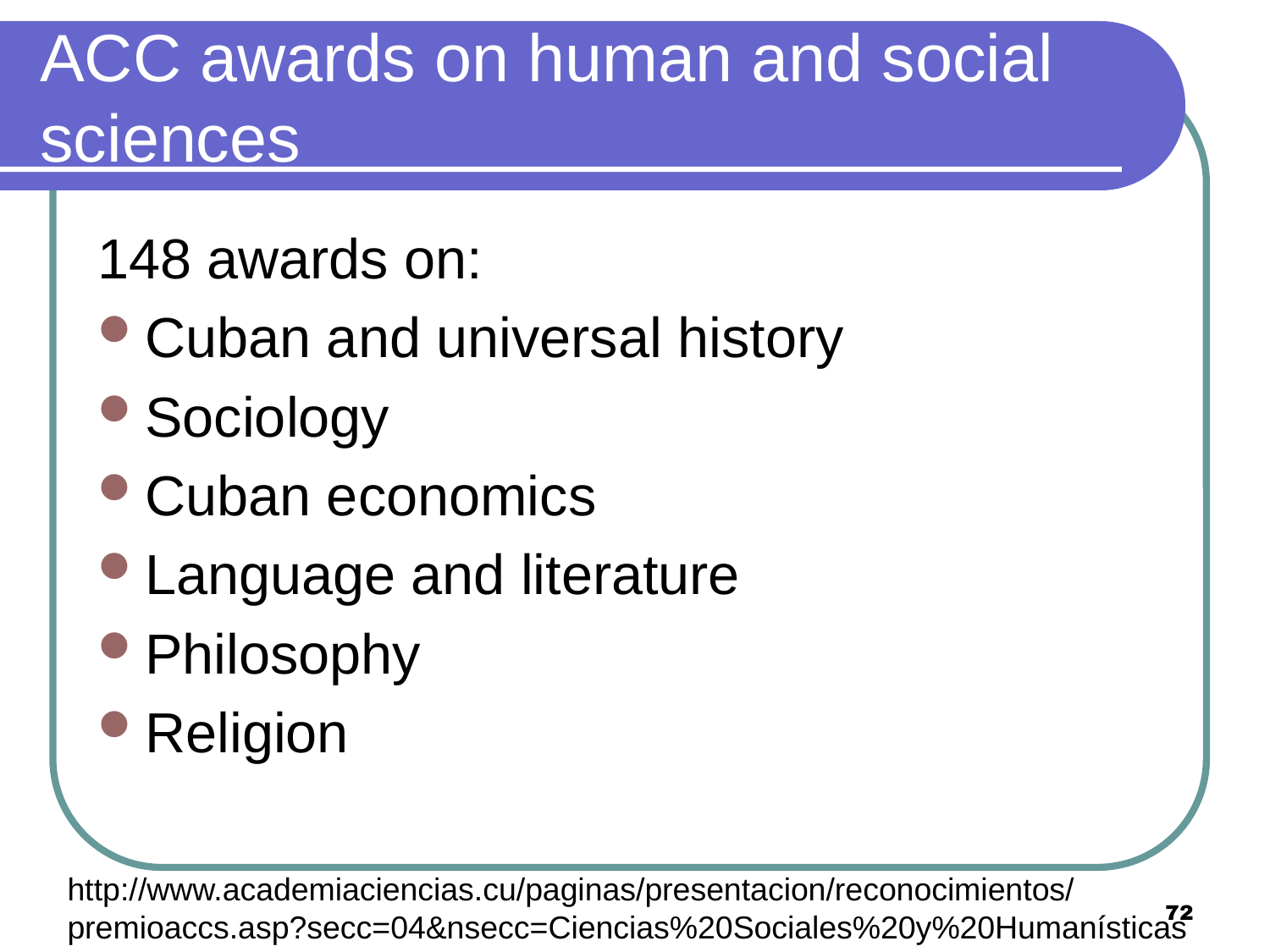

# ACC awards on human and social sciences
148 awards on:
Cuban and universal history
Sociology
Cuban economics
Language and literature
Philosophy
Religion
http://www.academiaciencias.cu/paginas/presentacion/reconocimientos/premioaccs.asp?secc=04&nsecc=Ciencias%20Sociales%20y%20Humanísticas
72